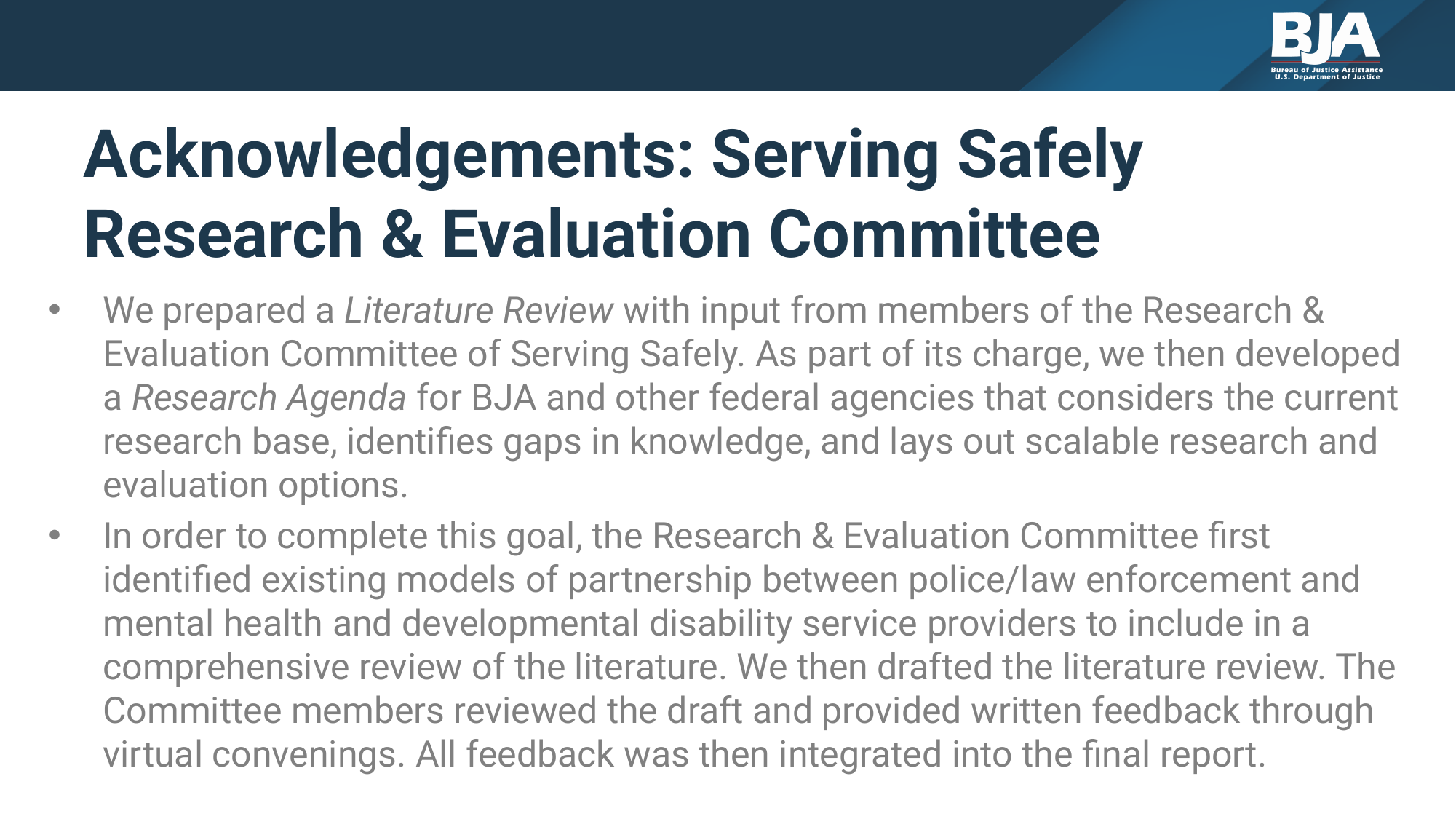

# Acknowledgements: Serving Safely Research & Evaluation Committee
We prepared a Literature Review with input from members of the Research & Evaluation Committee of Serving Safely. As part of its charge, we then developed a Research Agenda for BJA and other federal agencies that considers the current research base, identifies gaps in knowledge, and lays out scalable research and evaluation options.
In order to complete this goal, the Research & Evaluation Committee first identified existing models of partnership between police/law enforcement and mental health and developmental disability service providers to include in a comprehensive review of the literature. We then drafted the literature review. The Committee members reviewed the draft and provided written feedback through virtual convenings. All feedback was then integrated into the final report.